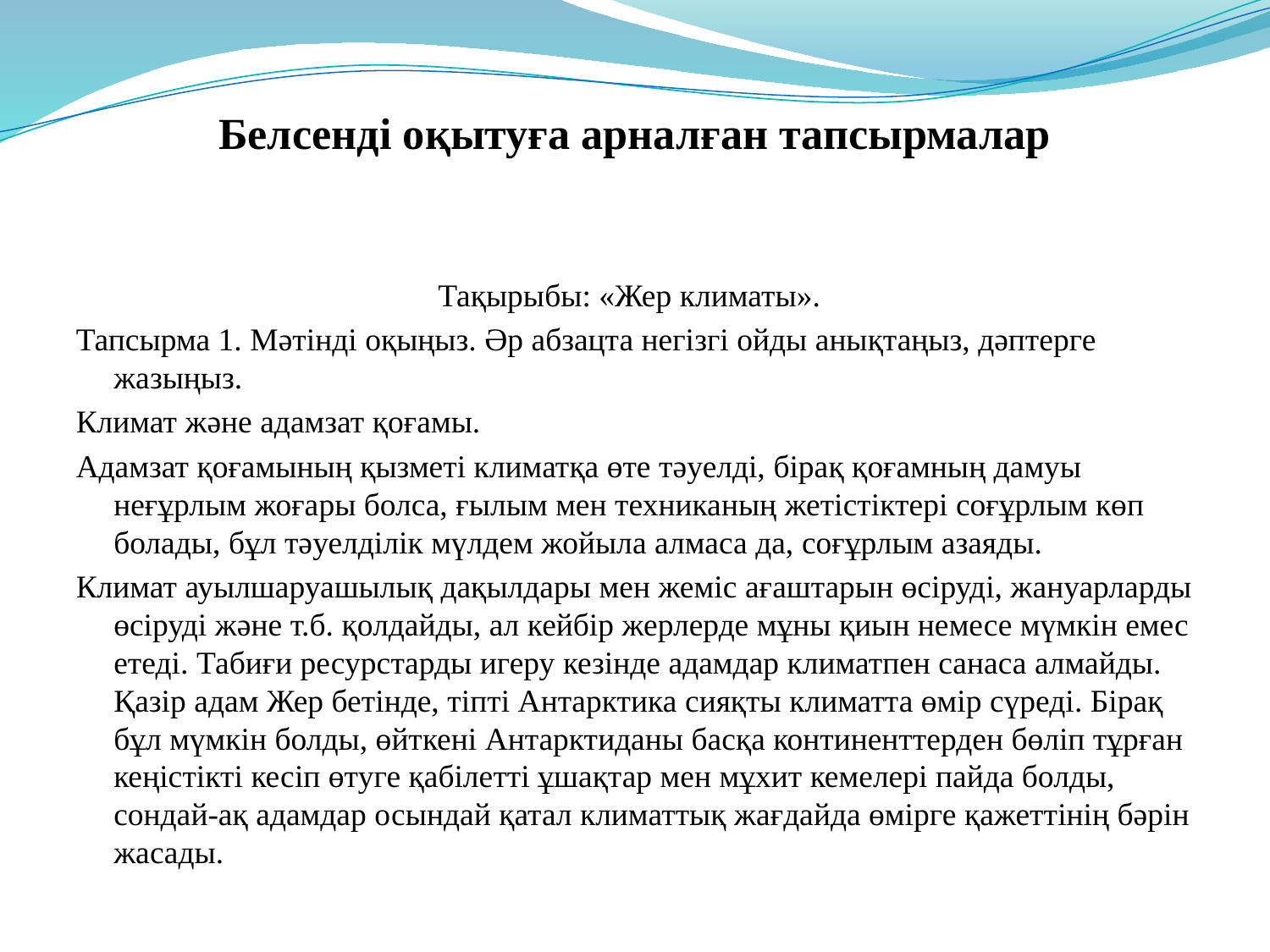

# Белсенді оқытуға арналған тапсырмалар
                                             Тақырыбы: «Жер климаты».
Тапсырма 1. Мәтінді оқыңыз. Әр абзацта негізгі ойды анықтаңыз, дәптерге жазыңыз.
Климат және адамзат қоғамы.
Адамзат қоғамының қызметі климатқа өте тәуелді, бірақ қоғамның дамуы неғұрлым жоғары болса, ғылым мен техниканың жетістіктері соғұрлым көп болады, бұл тәуелділік мүлдем жойыла алмаса да, соғұрлым азаяды.
Климат ауылшаруашылық дақылдары мен жеміс ағаштарын өсіруді, жануарларды өсіруді және т.б. қолдайды, ал кейбір жерлерде мұны қиын немесе мүмкін емес етеді. Табиғи ресурстарды игеру кезінде адамдар климатпен санаса алмайды. Қазір адам Жер бетінде, тіпті Антарктика сияқты климатта өмір сүреді. Бірақ бұл мүмкін болды, өйткені Антарктиданы басқа континенттерден бөліп тұрған кеңістікті кесіп өтуге қабілетті ұшақтар мен мұхит кемелері пайда болды, сондай-ақ адамдар осындай қатал климаттық жағдайда өмірге қажеттінің бәрін жасады.